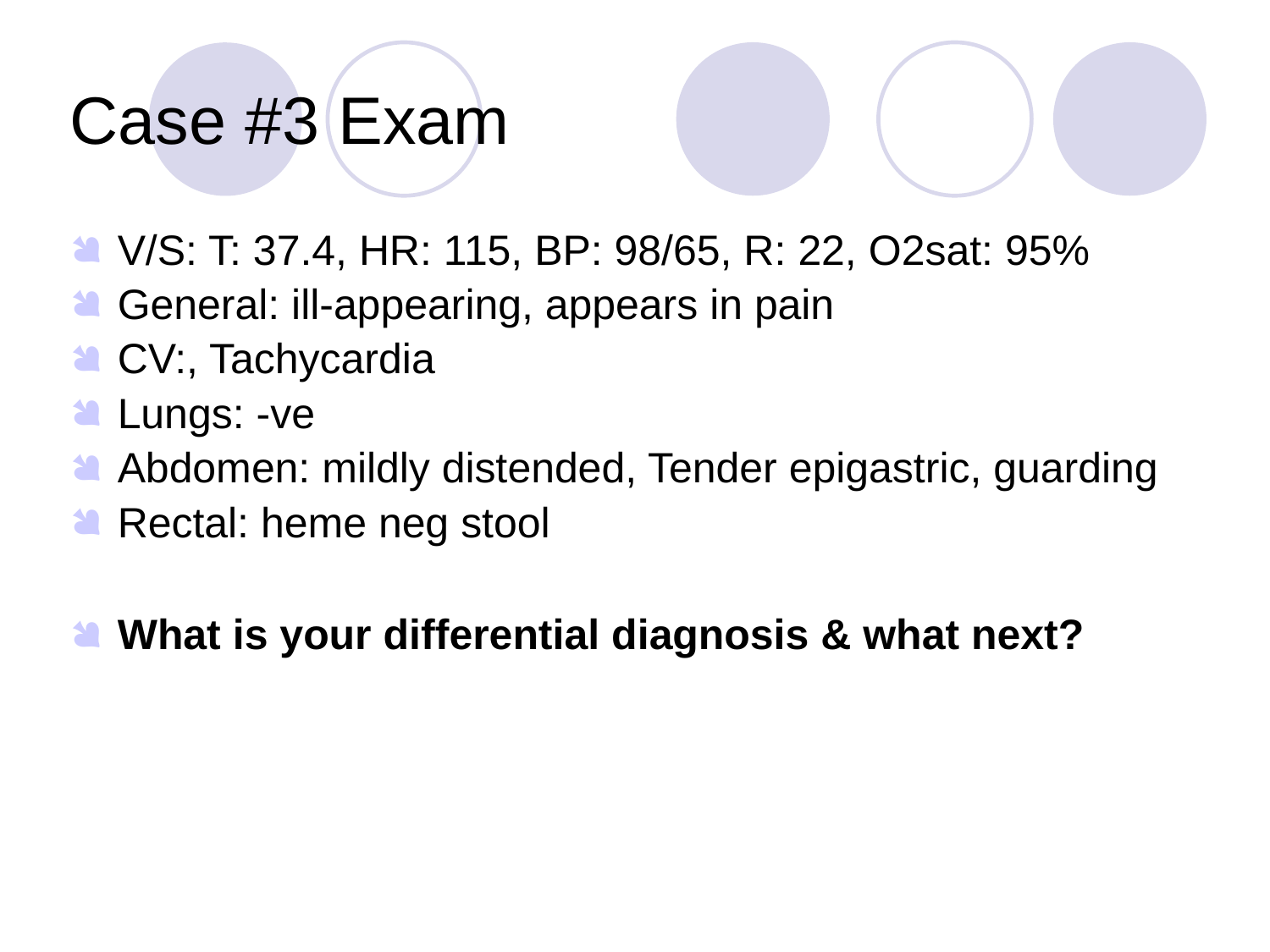

Case #3 Exam
V/S: T: 37.4, HR: 115, BP: 98/65, R: 22, O2sat: 95%
General: ill-appearing, appears in pain
CV:, Tachycardia
Lungs: -ve
Abdomen: mildly distended, Tender epigastric, guarding
Rectal: heme neg stool

What is your differential diagnosis & what next?